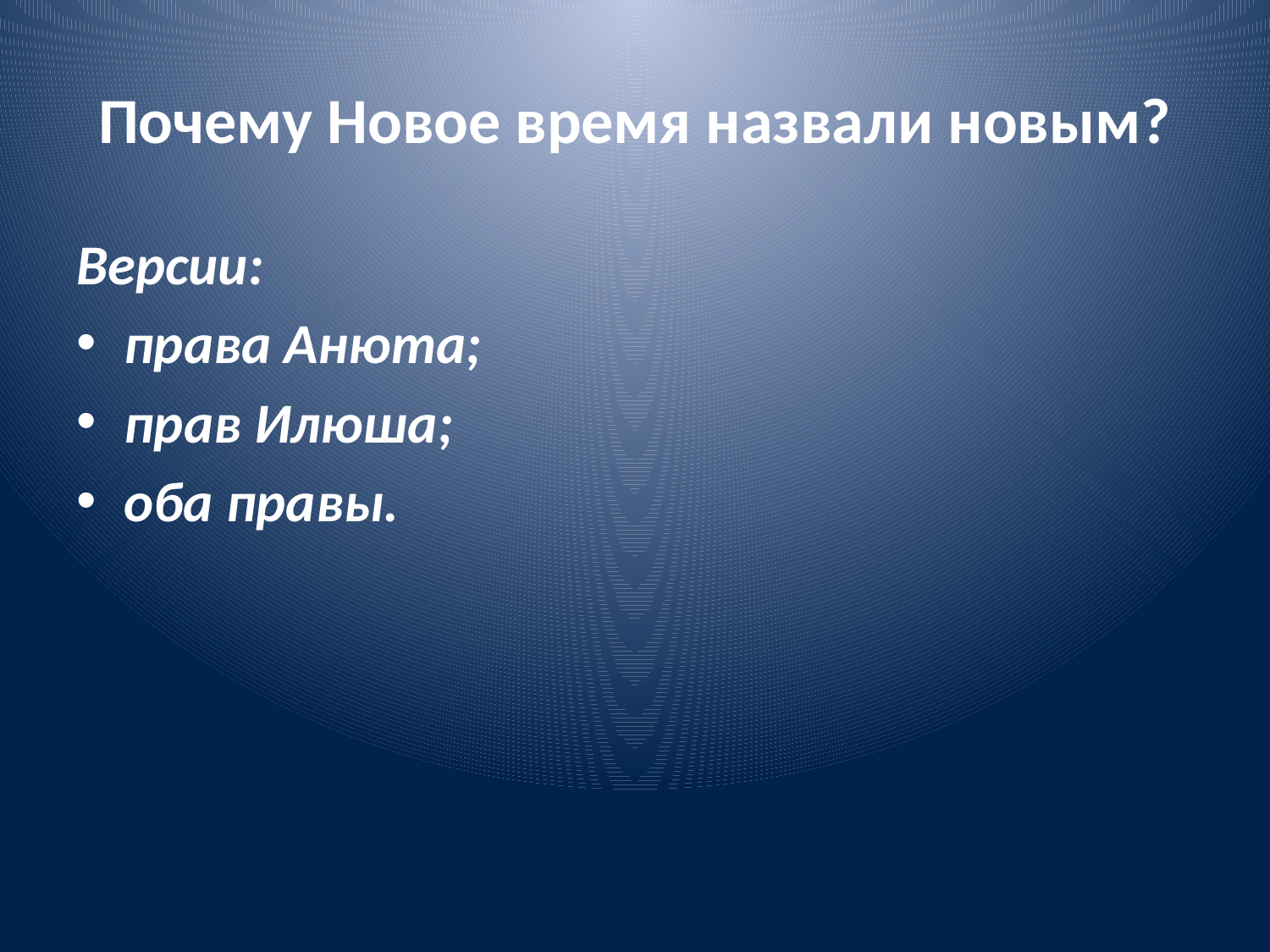

# Почему Новое время назвали новым?
Версии:
права Анюта;
прав Илюша;
оба правы.